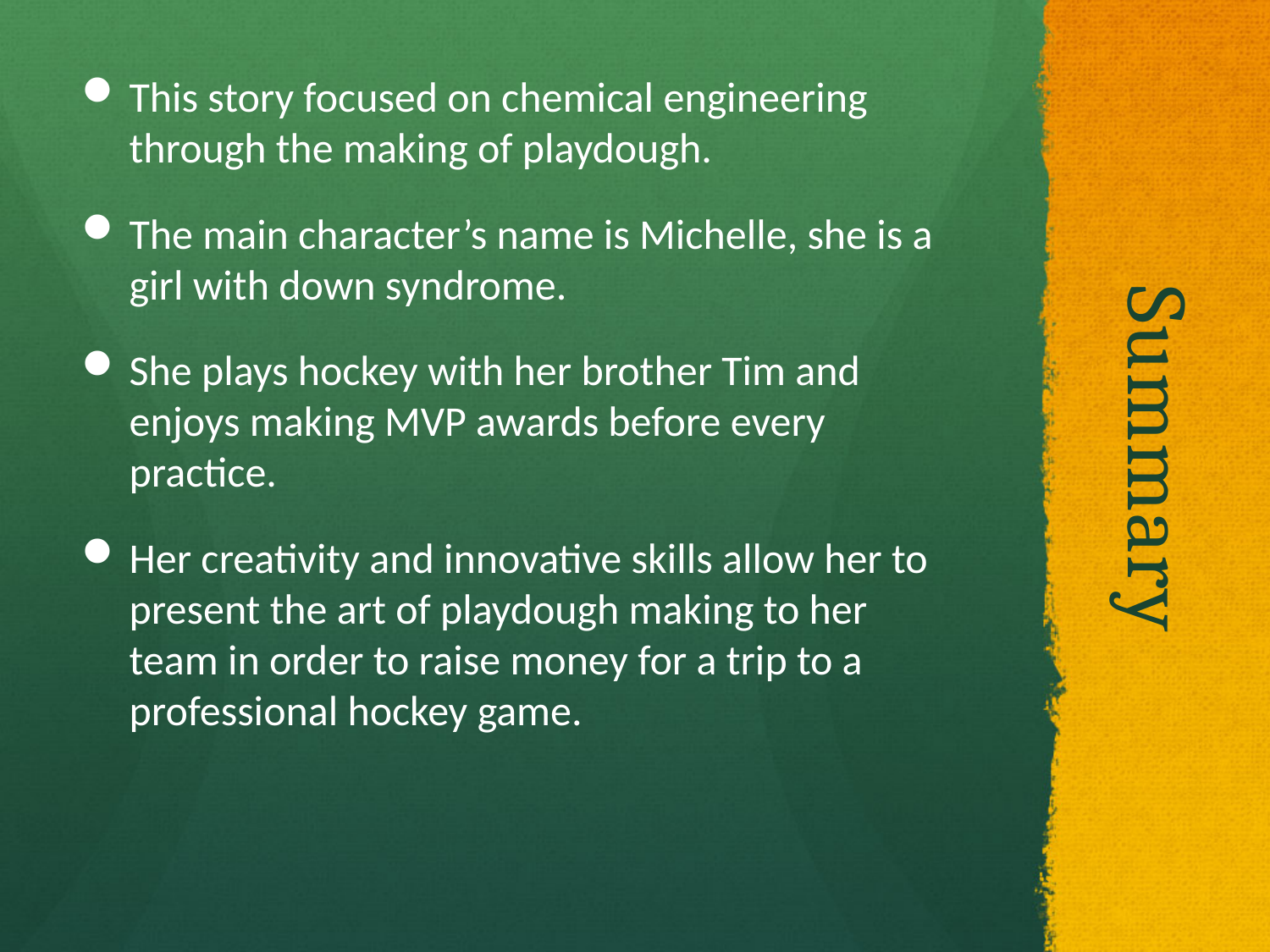

This story focused on chemical engineering through the making of playdough.
The main character’s name is Michelle, she is a girl with down syndrome.
She plays hockey with her brother Tim and enjoys making MVP awards before every practice.
Her creativity and innovative skills allow her to present the art of playdough making to her team in order to raise money for a trip to a professional hockey game.
# Summary